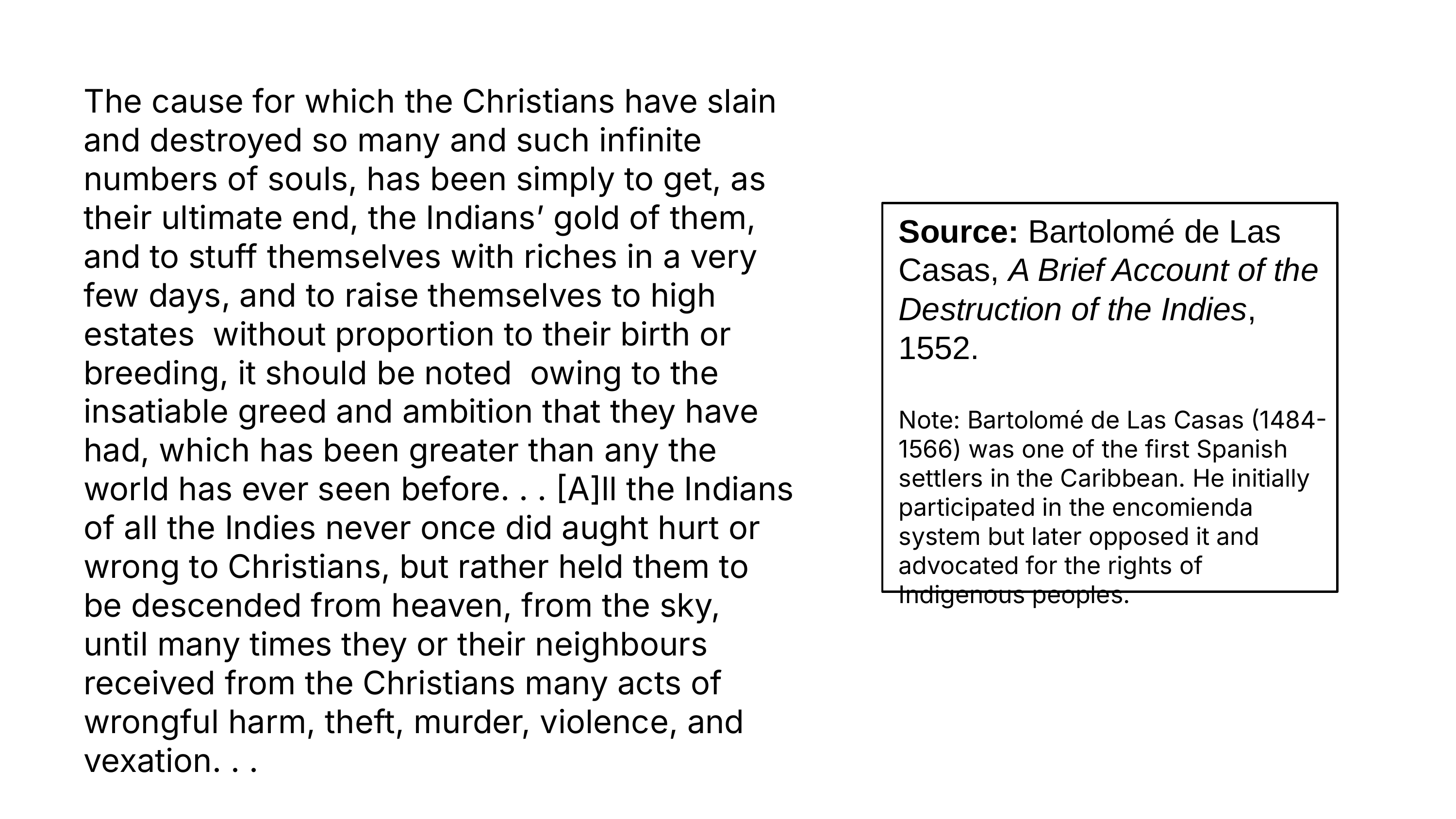

The cause for which the Christians have slain and destroyed so many and such infinite numbers of souls, has been simply to get, as their ultimate end, the Indians’ gold of them, and to stuff themselves with riches in a very few days, and to raise themselves to high estates  without proportion to their birth or breeding, it should be noted  owing to the insatiable greed and ambition that they have had, which has been greater than any the world has ever seen before. . . [A]ll the Indians of all the Indies never once did aught hurt or wrong to Christians, but rather held them to be descended from heaven, from the sky, until many times they or their neighbours received from the Christians many acts of wrongful harm, theft, murder, violence, and vexation. . .
Source: Bartolomé de Las Casas, A Brief Account of the Destruction of the Indies, 1552.

Note: Bartolomé de Las Casas (1484-1566) was one of the first Spanish settlers in the Caribbean. He initially participated in the encomienda system but later opposed it and advocated for the rights of Indigenous peoples.